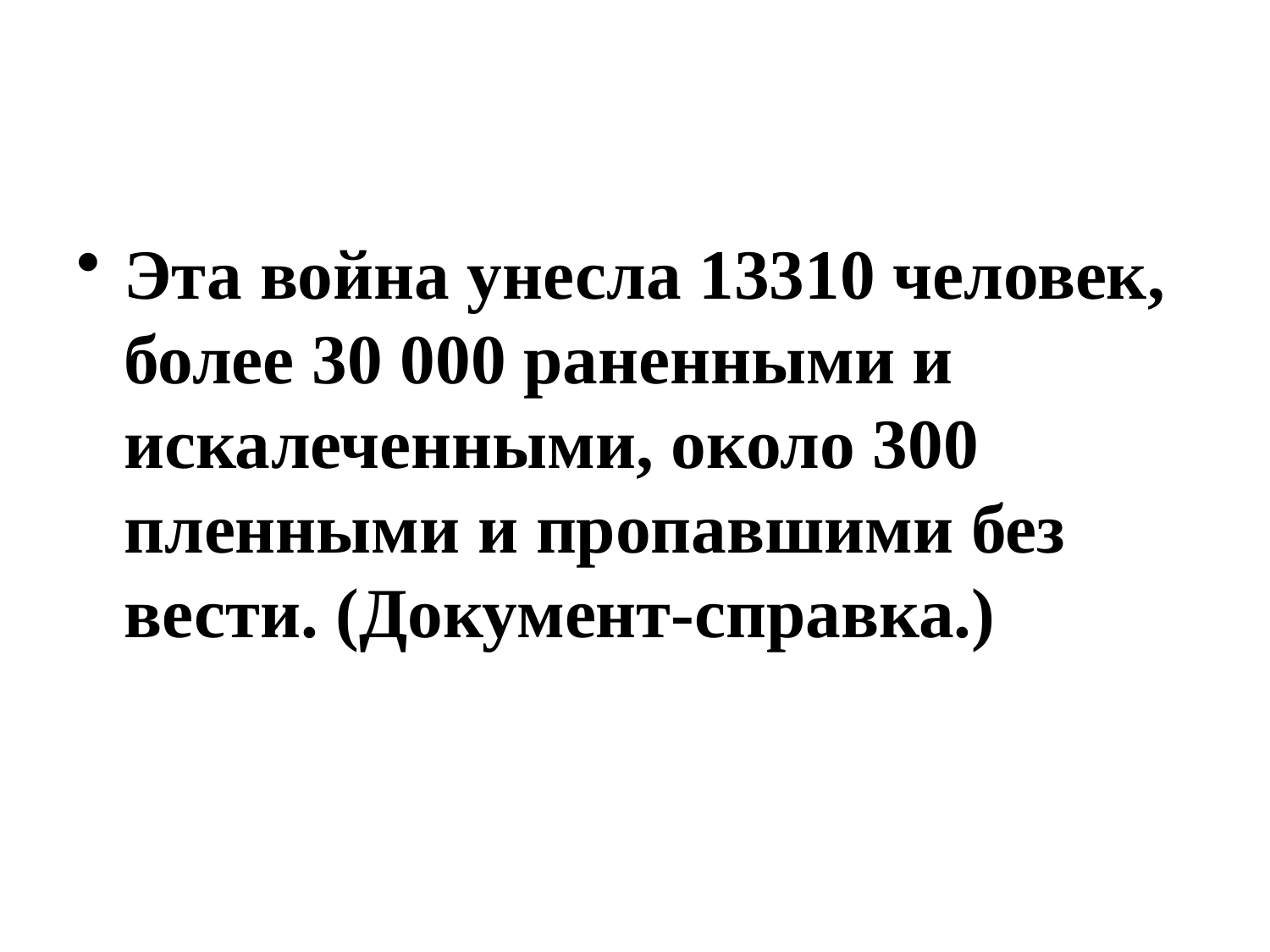

#
Эта война унесла 13310 человек, более 30 000 раненными и искалеченными, около 300 пленными и пропавшими без вести. (Документ-справка.)